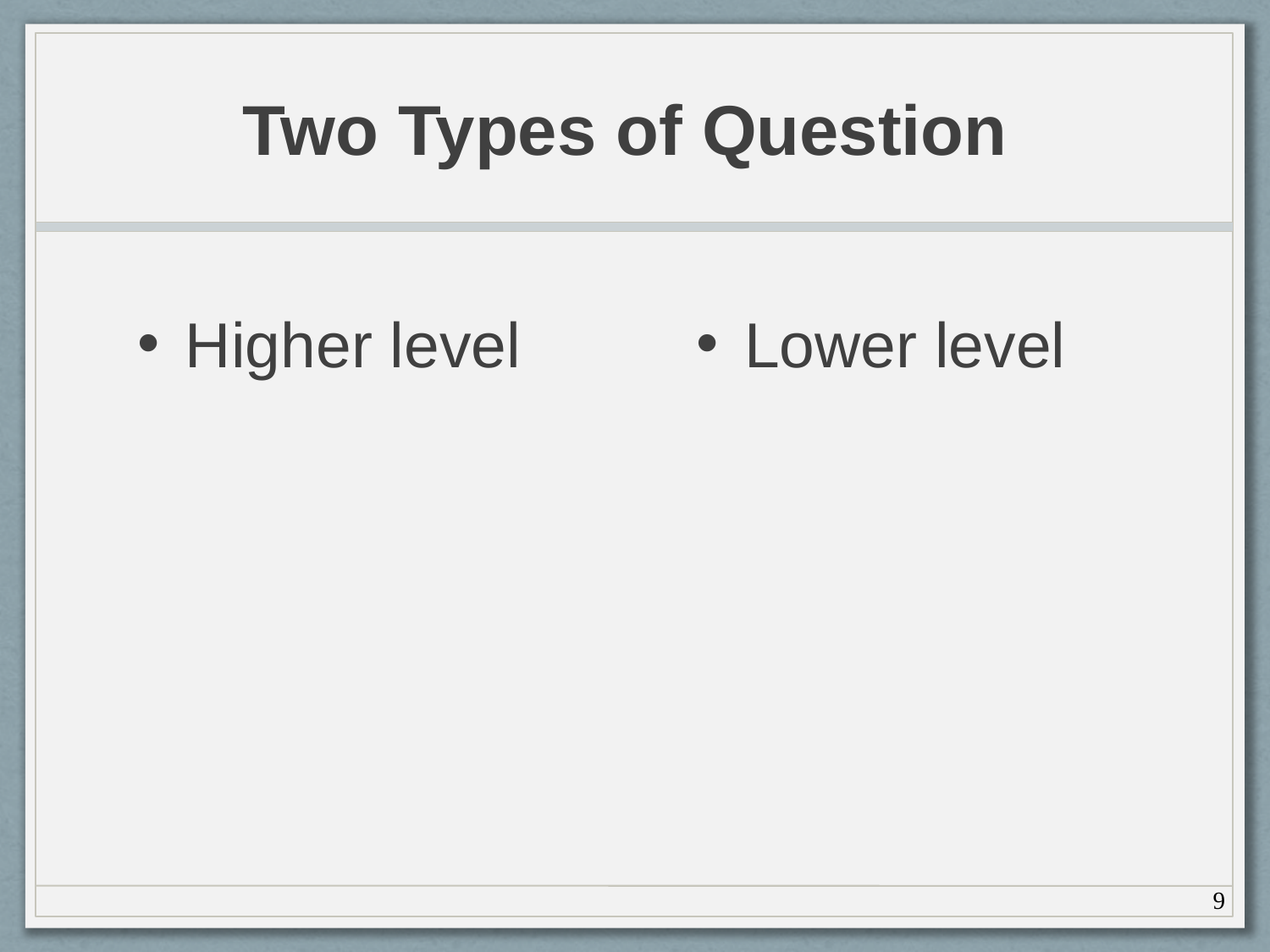

# Two Types of Question
Higher level
Lower level
9